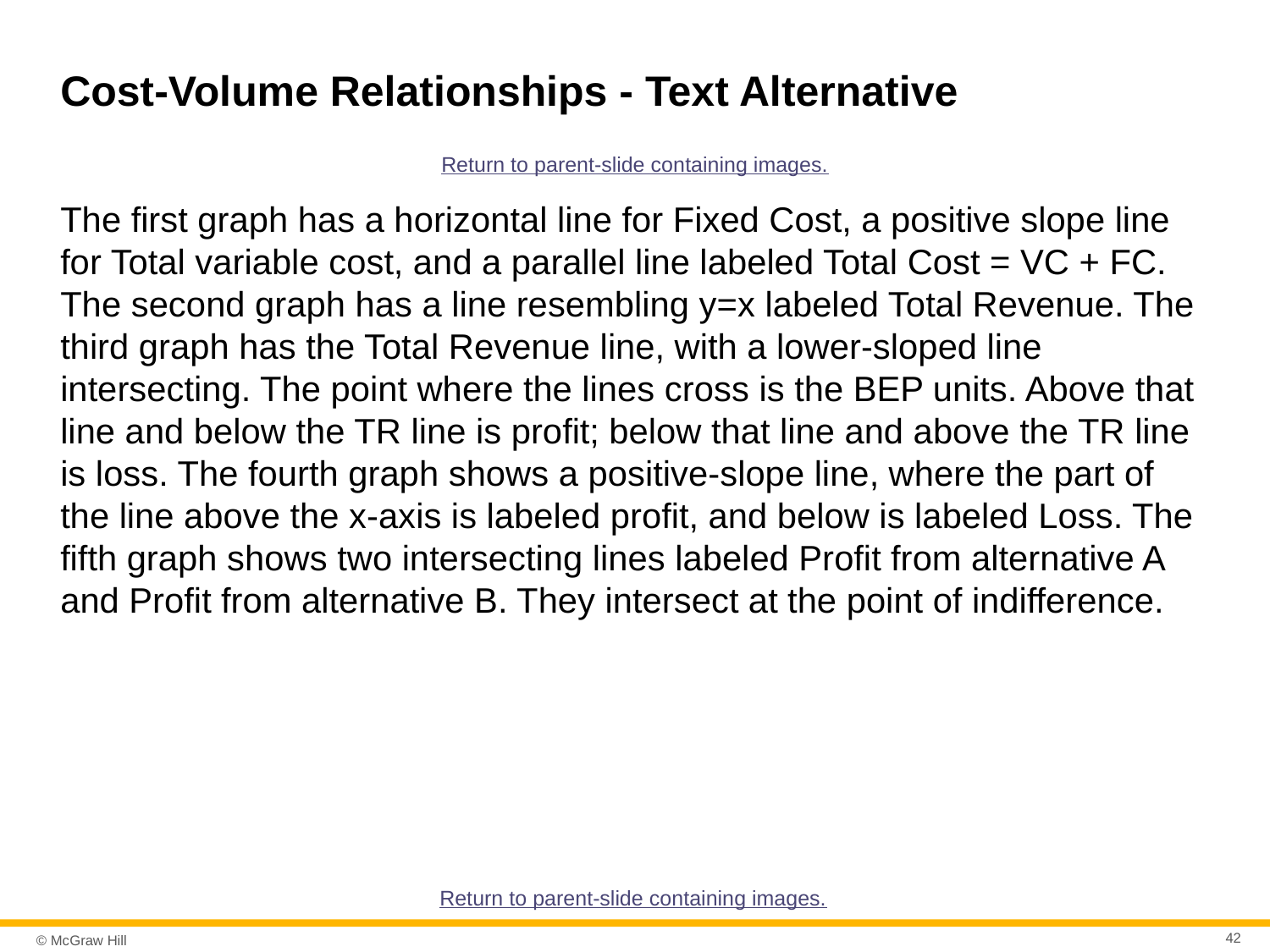

# Cost-Volume Relationships - Text Alternative
Return to parent-slide containing images.
The first graph has a horizontal line for Fixed Cost, a positive slope line for Total variable cost, and a parallel line labeled Total Cost = VC + FC. The second graph has a line resembling y=x labeled Total Revenue. The third graph has the Total Revenue line, with a lower-sloped line intersecting. The point where the lines cross is the BEP units. Above that line and below the TR line is profit; below that line and above the TR line is loss. The fourth graph shows a positive-slope line, where the part of the line above the x-axis is labeled profit, and below is labeled Loss. The fifth graph shows two intersecting lines labeled Profit from alternative A and Profit from alternative B. They intersect at the point of indifference.
Return to parent-slide containing images.